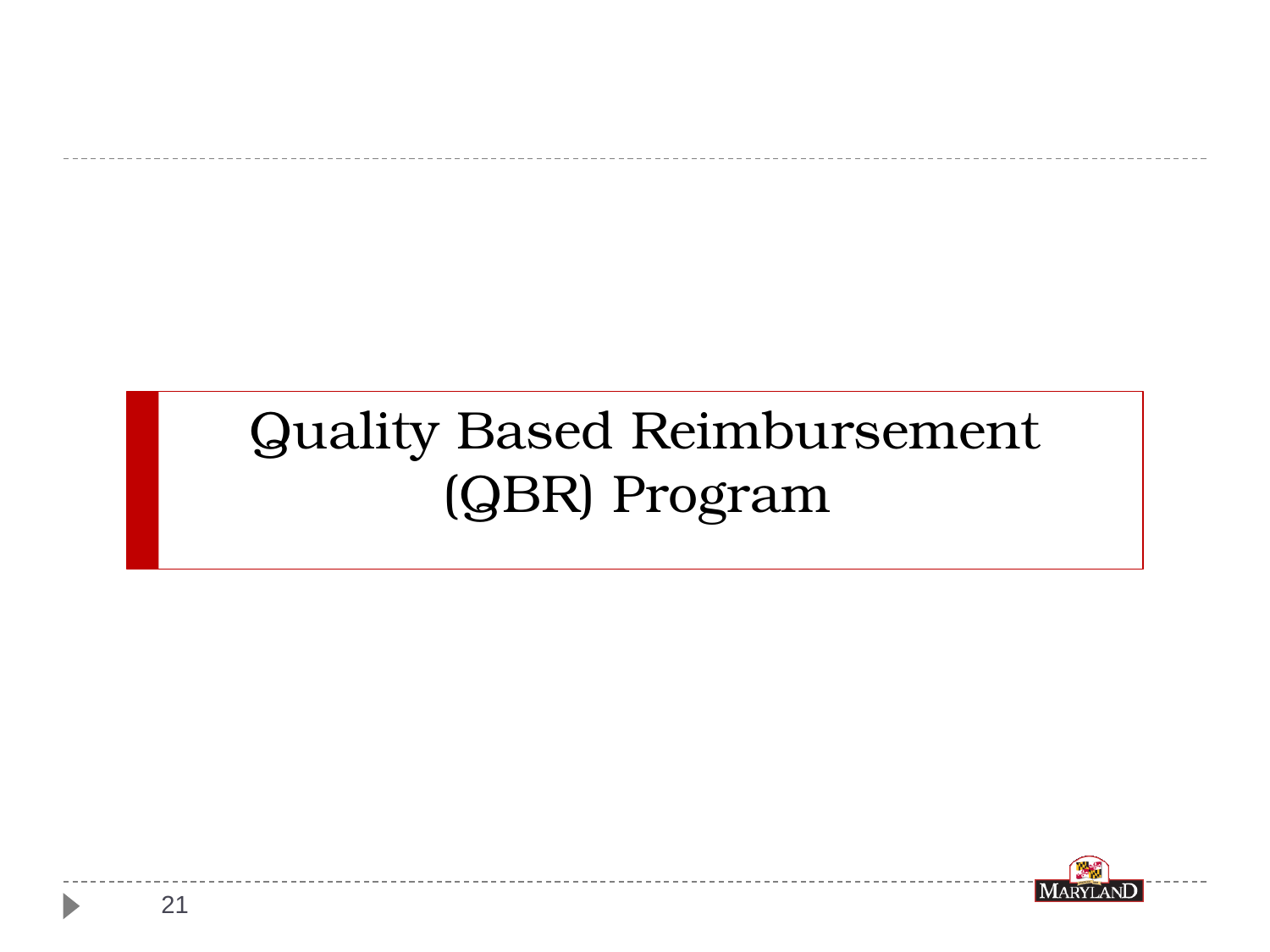

# Quality Based Reimbursement (QBR) Program

21